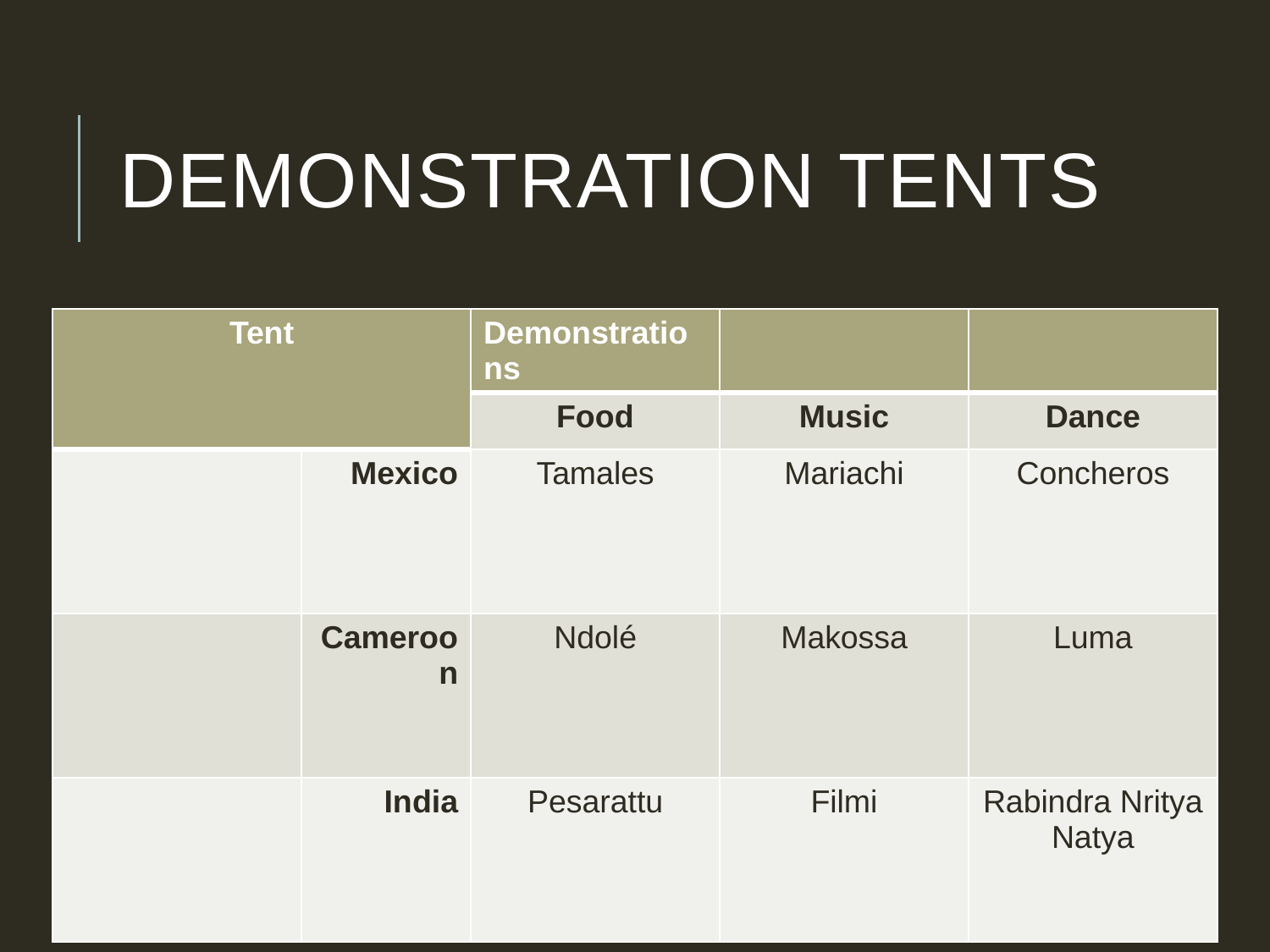

# Demonstration Tents
| Tent |  | Demonstrations |  |  |
| --- | --- | --- | --- | --- |
|  |  | Food | Music | Dance |
|  | Mexico | Tamales | Mariachi | Concheros |
|  | Cameroon | Ndolé | Makossa | Luma |
|  | India | Pesarattu | Filmi | Rabindra Nritya Natya |